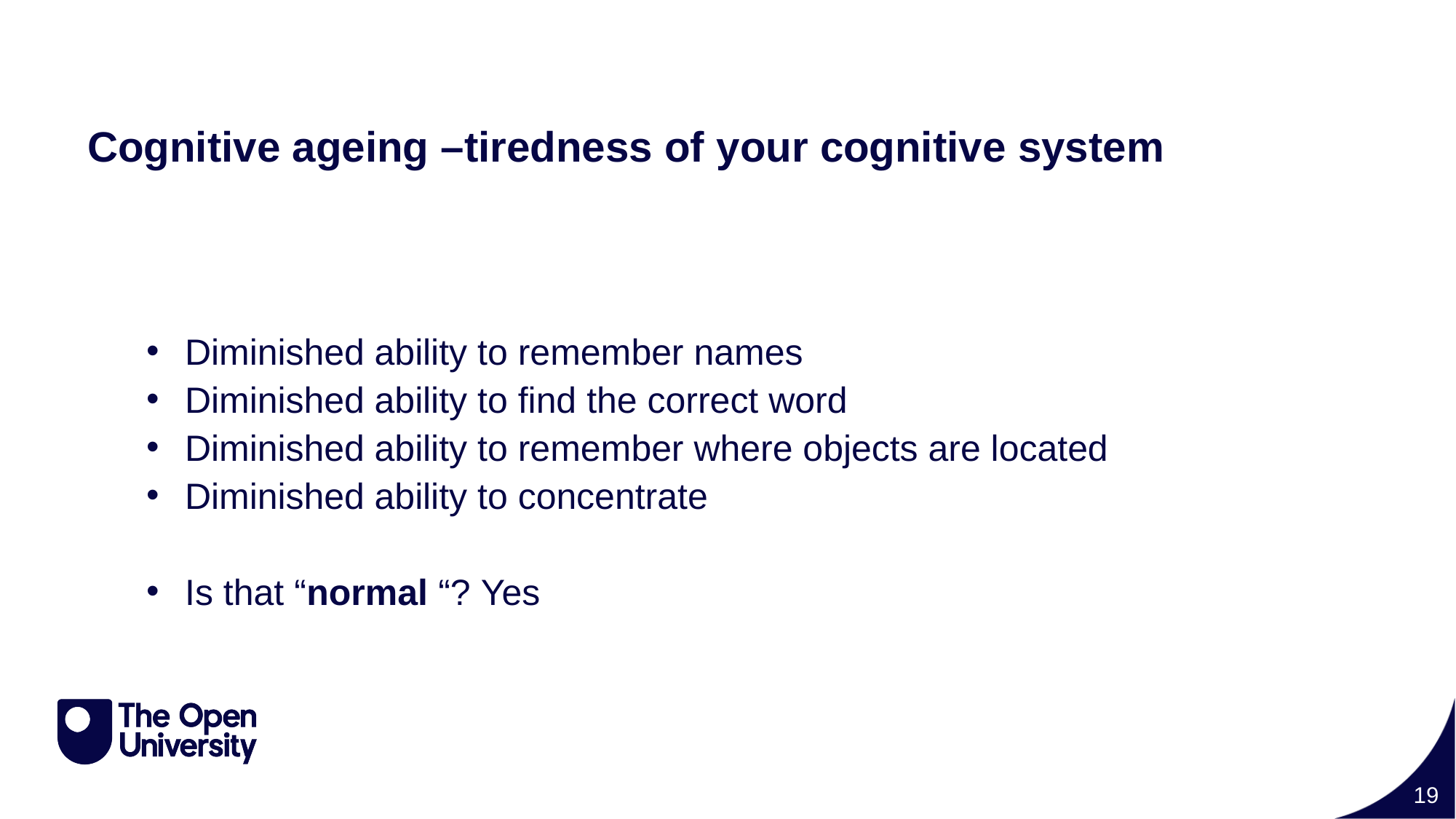

Cognitive ageing –tiredness of your cognitive system
Diminished ability to remember names
Diminished ability to find the correct word
Diminished ability to remember where objects are located
Diminished ability to concentrate

Is that “normal “? Yes